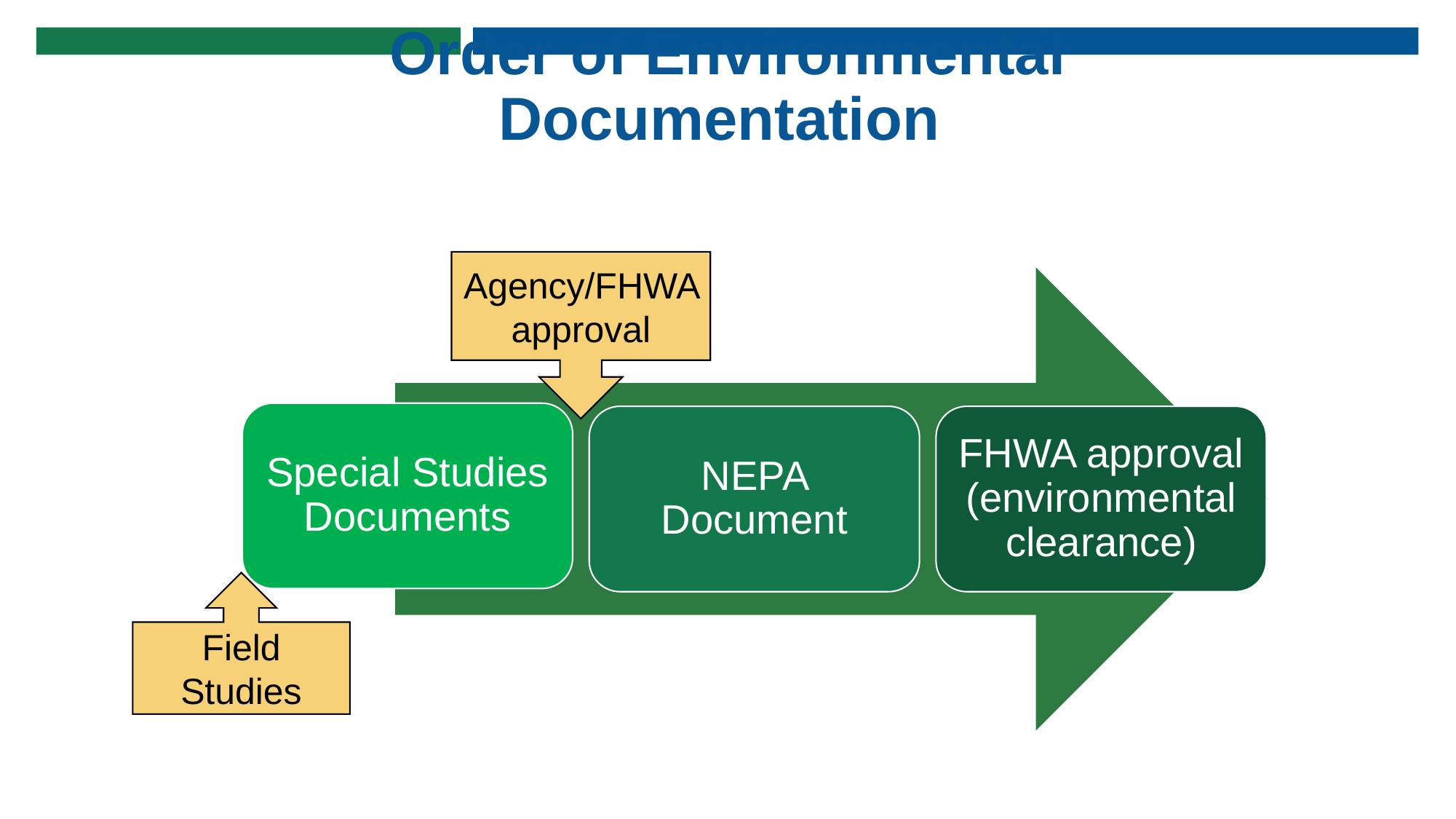

# Order of Environmental Documentation
Agency/FHWA approval

Special Studies Documents
NEPA Document
FHWA approval (environmental clearance)
Field Studies